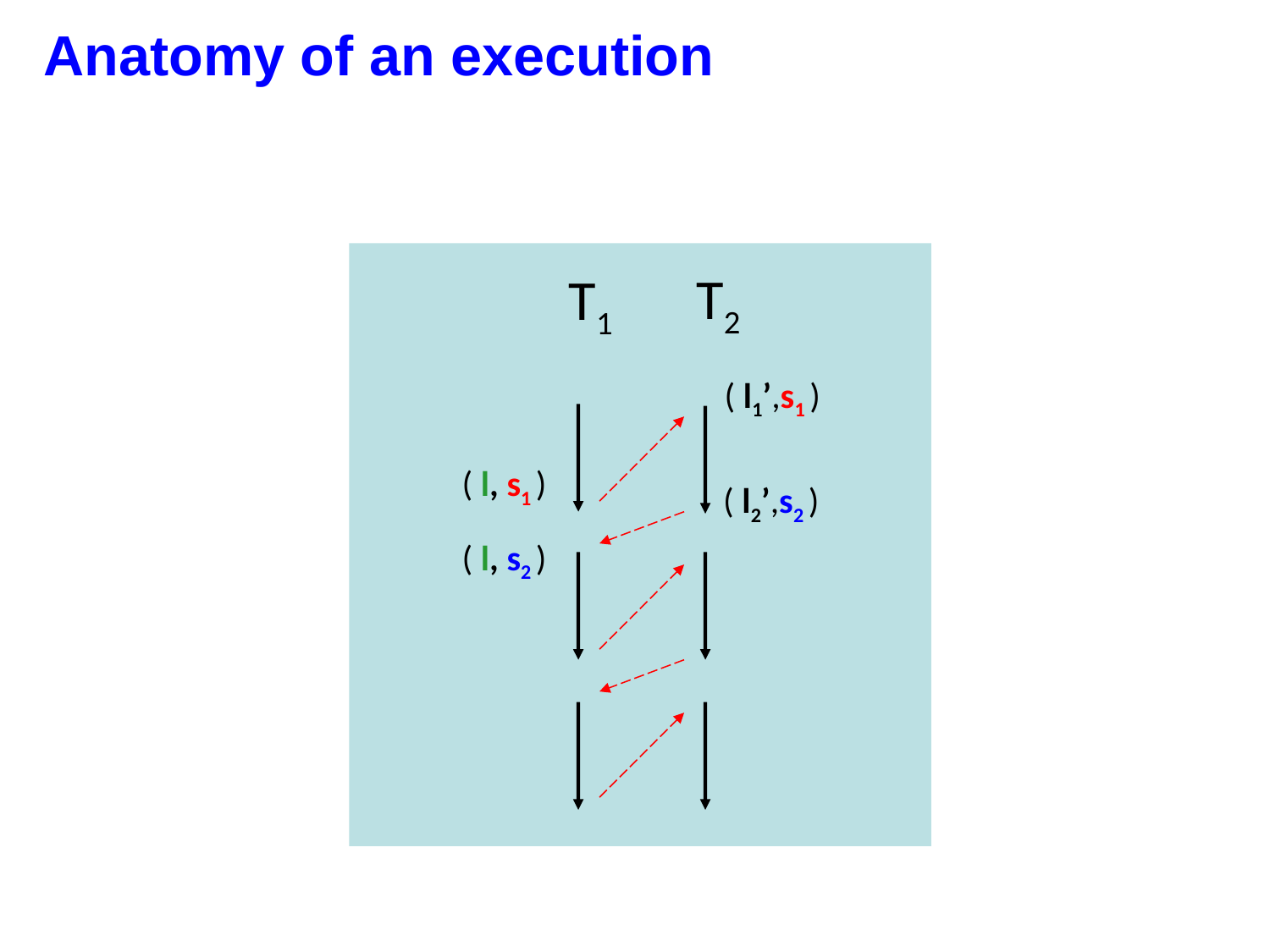

# Anatomy of an execution

T2
T1
( l1’,s1 )

( l, s1 )
( l2’,s2 )

( l, s2 )